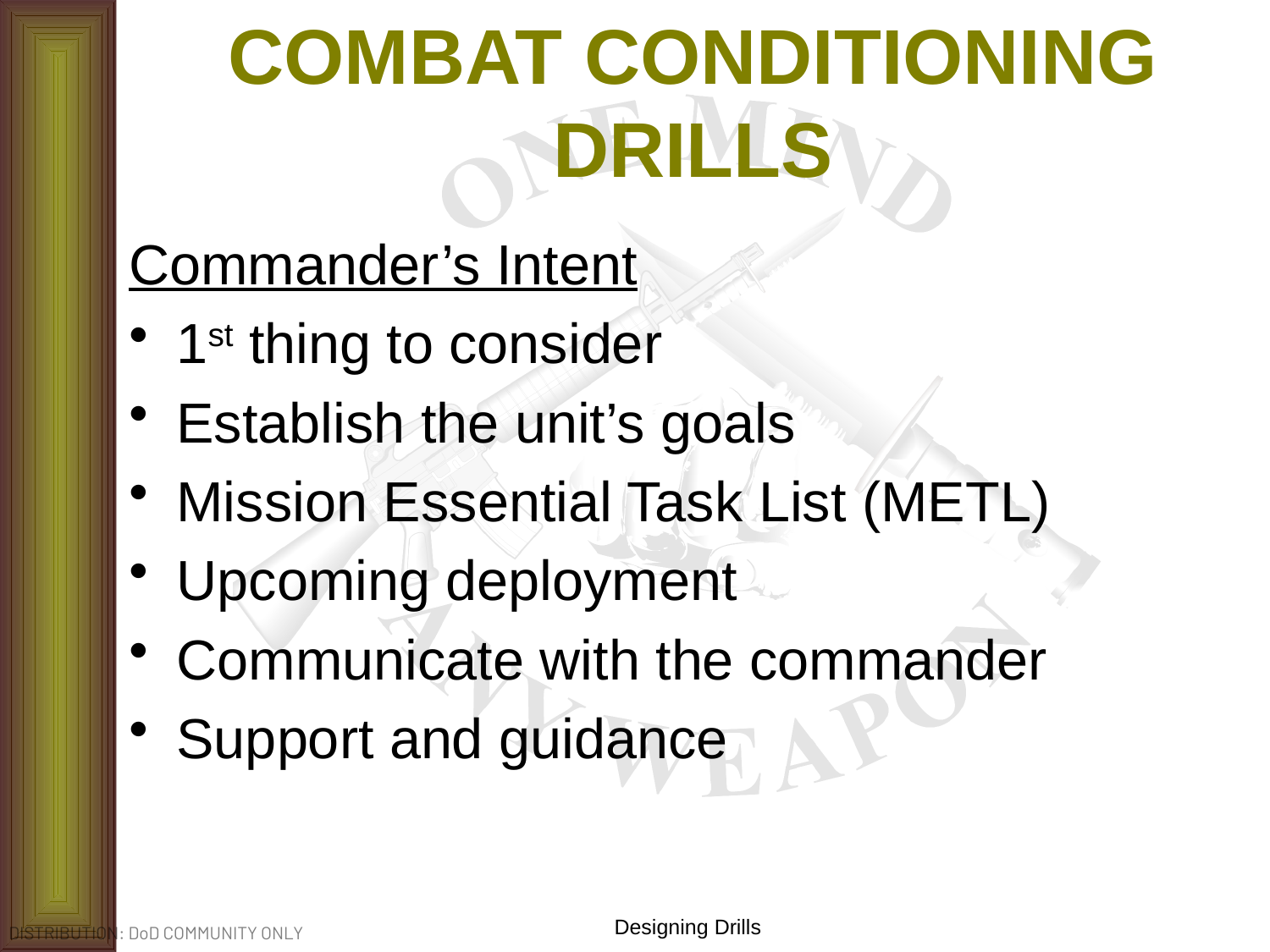

# COMBAT CONDITIONING DRILLS
Commander’s Intent
1st thing to consider
Establish the unit’s goals
Mission Essential Task List (METL)
Upcoming deployment
Communicate with the commander
Support and guidance
Designing Drills